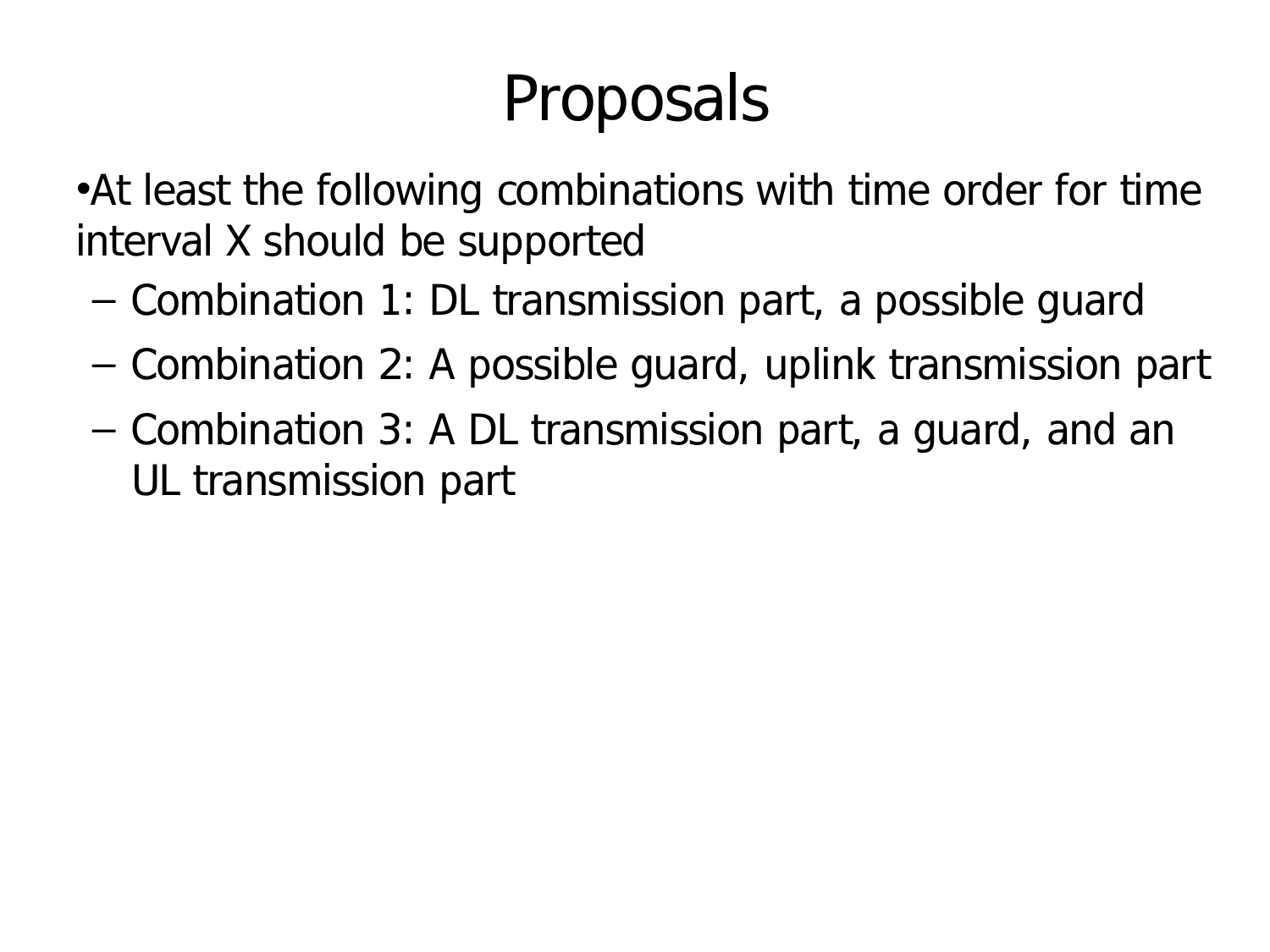

# Proposals
At least the following combinations with time order for time interval X should be supported
Combination 1: DL transmission part, a possible guard
Combination 2: A possible guard, uplink transmission part
Combination 3: A DL transmission part, a guard, and an UL transmission part